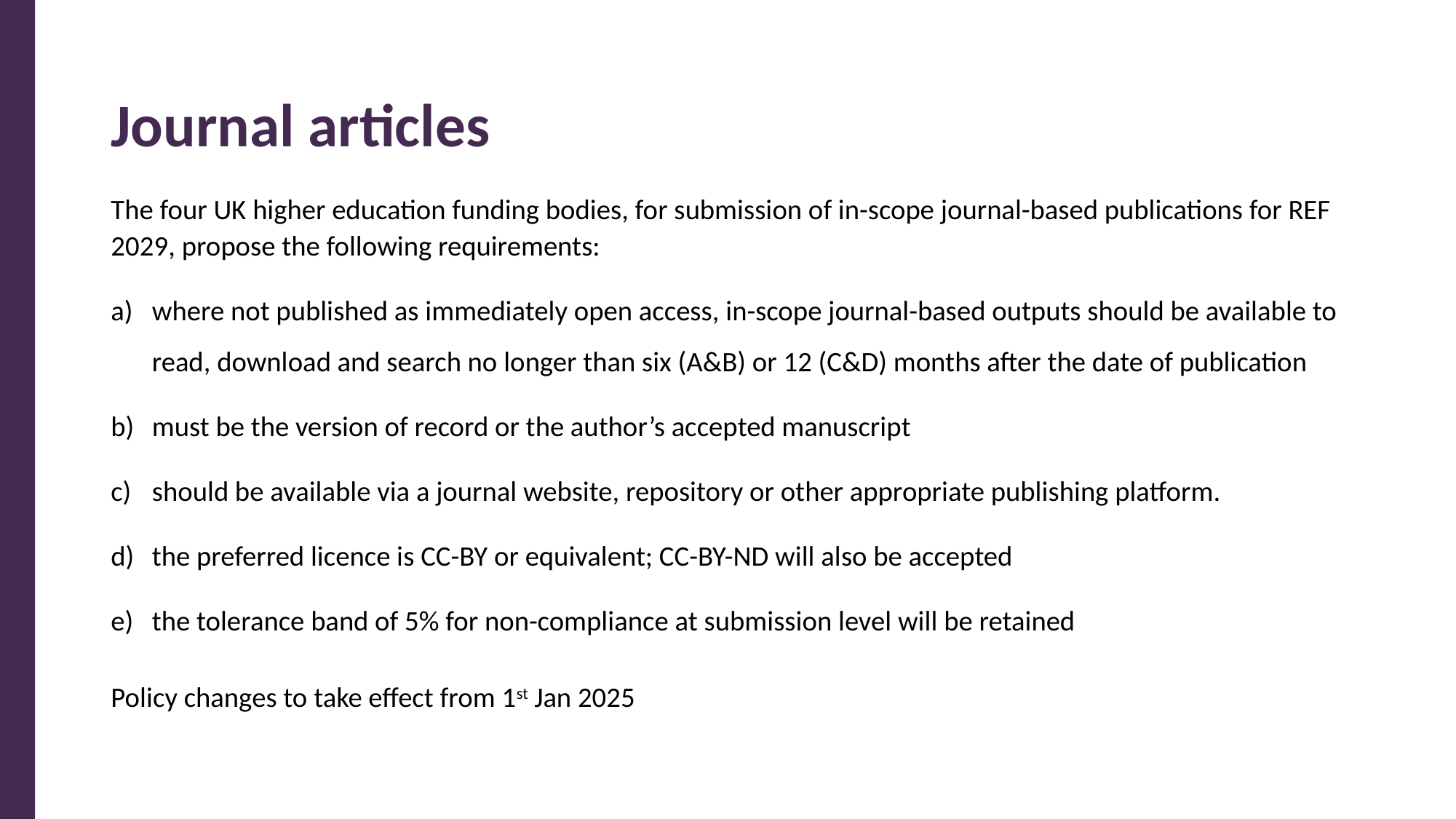

# Journal articles
The four UK higher education funding bodies, for submission of in-scope journal-based publications for REF 2029, propose the following requirements:
where not published as immediately open access, in-scope journal-based outputs should be available to read, download and search no longer than six (A&B) or 12 (C&D) months after the date of publication
must be the version of record or the author’s accepted manuscript
should be available via a journal website, repository or other appropriate publishing platform.
the preferred licence is CC-BY or equivalent; CC-BY-ND will also be accepted
the tolerance band of 5% for non-compliance at submission level will be retained
Policy changes to take effect from 1st Jan 2025